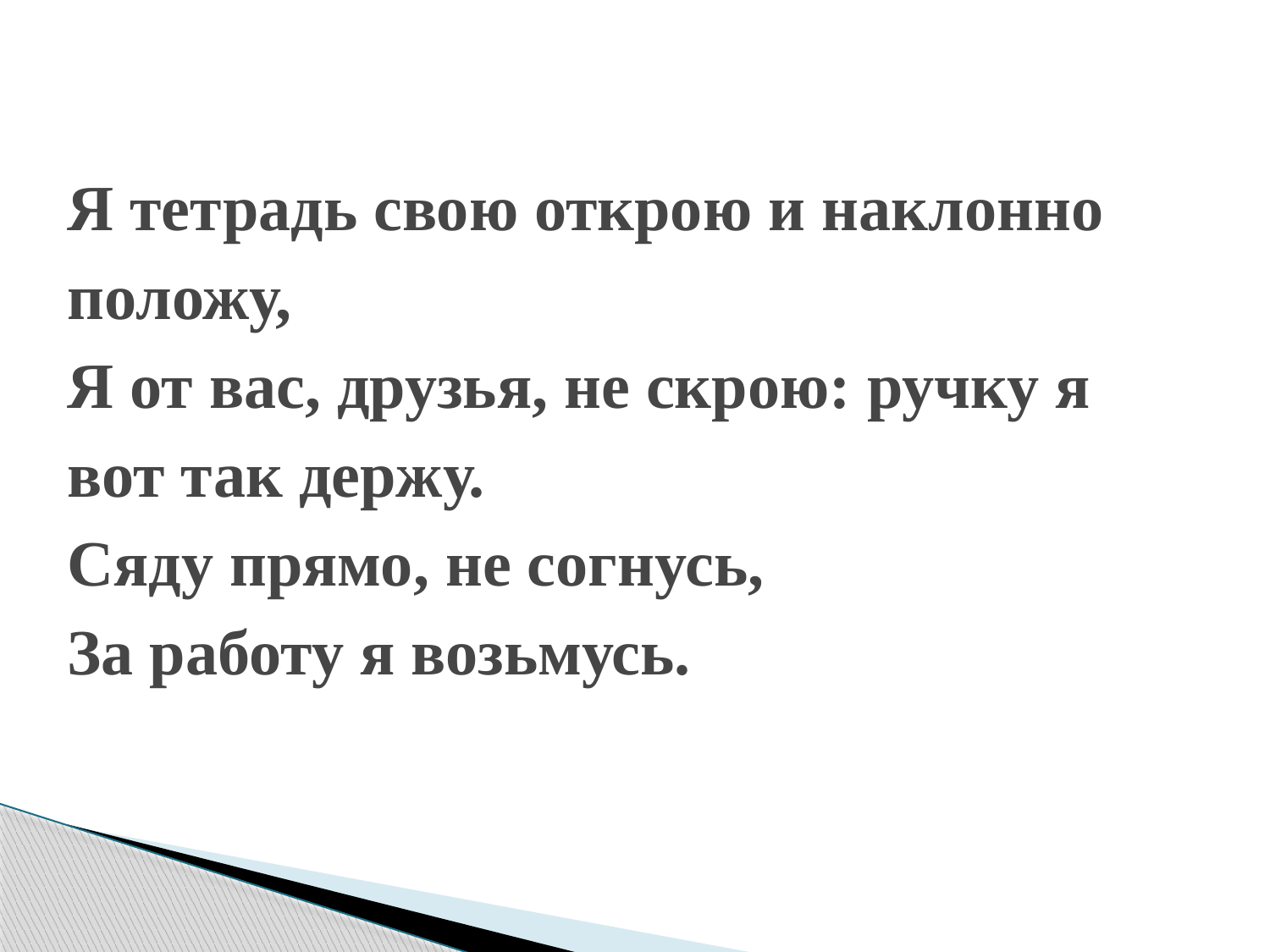

Я тетрадь свою открою и наклонно положу,
Я от вас, друзья, не скрою: ручку я вот так держу.
Сяду прямо, не согнусь,
За работу я возьмусь.